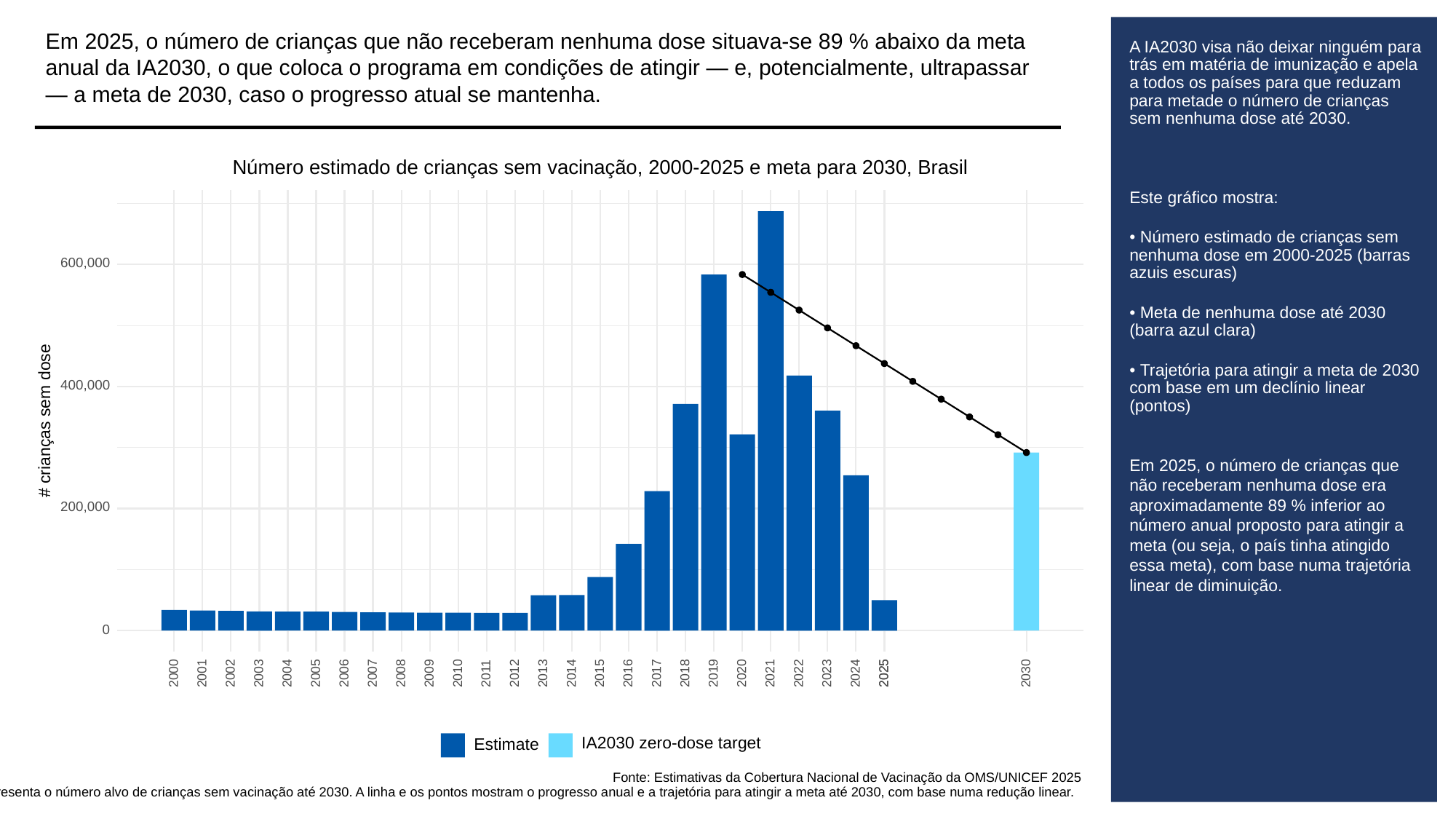

Em 2025, o número de crianças que não receberam nenhuma dose situava-se 89 % abaixo da meta anual da IA2030, o que coloca o programa em condições de atingir — e, potencialmente, ultrapassar — a meta de 2030, caso o progresso atual se mantenha.
# A IA2030 visa não deixar ninguém para trás em matéria de imunização e apela a todos os países para que reduzam para metade o número de crianças sem nenhuma dose até 2030.

Este gráfico mostra:
• Número estimado de crianças sem nenhuma dose em 2000-2025 (barras azuis escuras)
• Meta de nenhuma dose até 2030 (barra azul clara)
• Trajetória para atingir a meta de 2030 com base em um declínio linear (pontos)

Em 2025, o número de crianças que não receberam nenhuma dose era aproximadamente 89 % inferior ao número anual proposto para atingir a meta (ou seja, o país tinha atingido essa meta), com base numa trajetória linear de diminuição.

Número estimado de crianças sem vacinação, 2000-2025 e meta para 2030, Brasil

600,000

400,000

# crianças sem dose

200,000

0

2003
2013
2023
2030
2000
2001
2002
2004
2005
2006
2007
2008
2009
2010
2011
2012
2014
2015
2016
2017
2018
2019
2020
2021
2022
2024
2025
2025

IA2030 zero-dose target
Estimate
Fonte: Estimativas da Cobertura Nacional de Vacinação da OMS/UNICEF 2025
Nota: A Agenda de Imunização 2030 (IA2030) apela a todos os países para que reduzam para metade, até 2030, o número de crianças que não receberam nenhuma dose em 2019. As barras azuis escuras representam o número estimado de crianças sem vacinação em 2000-2025, enquanto a barra azul clara representa o número alvo de crianças sem vacinação até 2030. A linha e os pontos mostram o progresso anual e a trajetória para atingir a meta até 2030, com base numa redução linear.